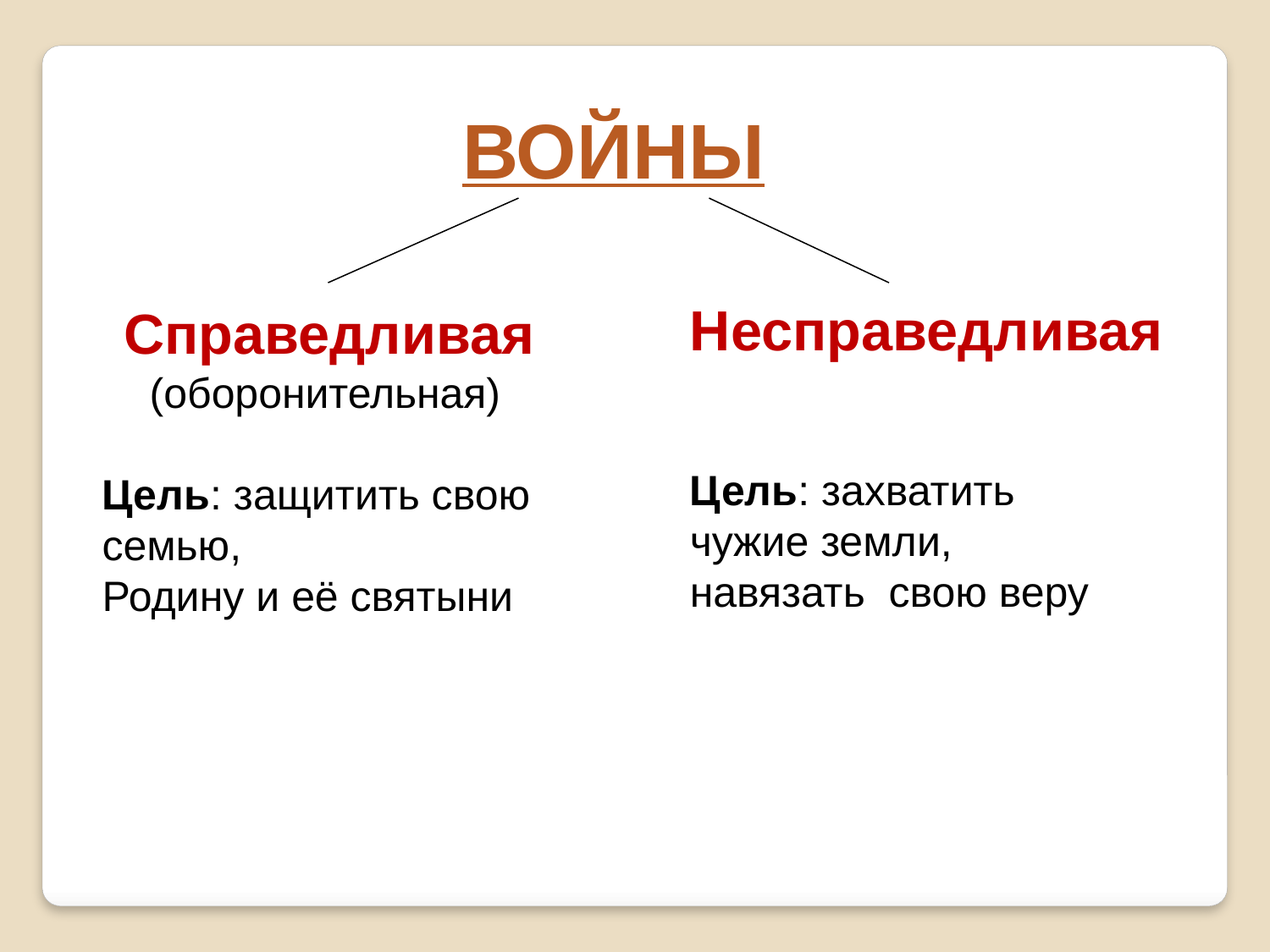

ВОЙНЫ

Несправедливая

Цель: захватить
чужие земли,
навязать  свою веру
     Справедливая
        (оборонительная)

    Цель: защитить свою
    семью,
    Родину и её святыни